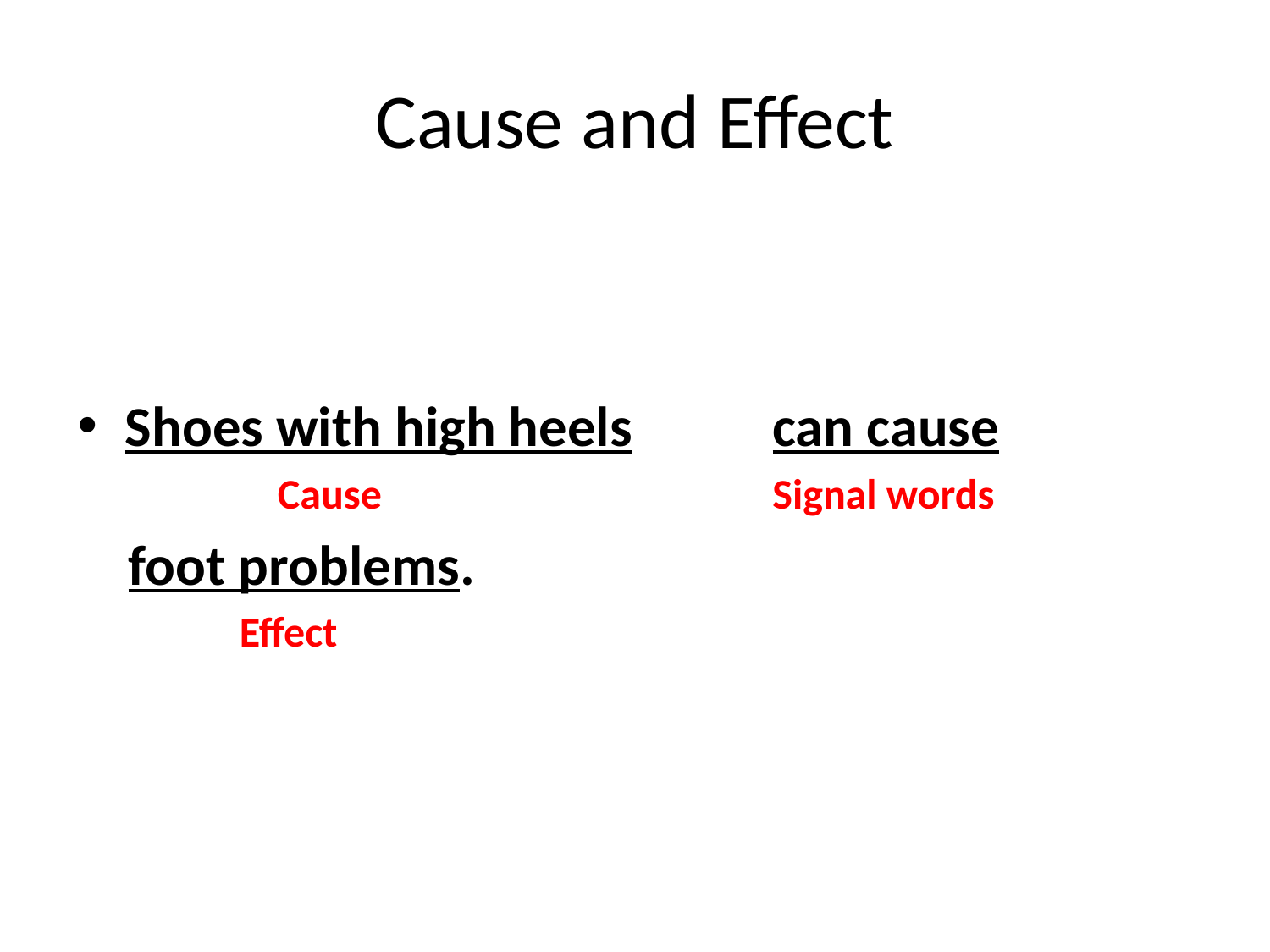

# Cause and Effect

Shoes with high heels           can cause
                     Cause                                         Signal words
    foot problems.
                 Effect